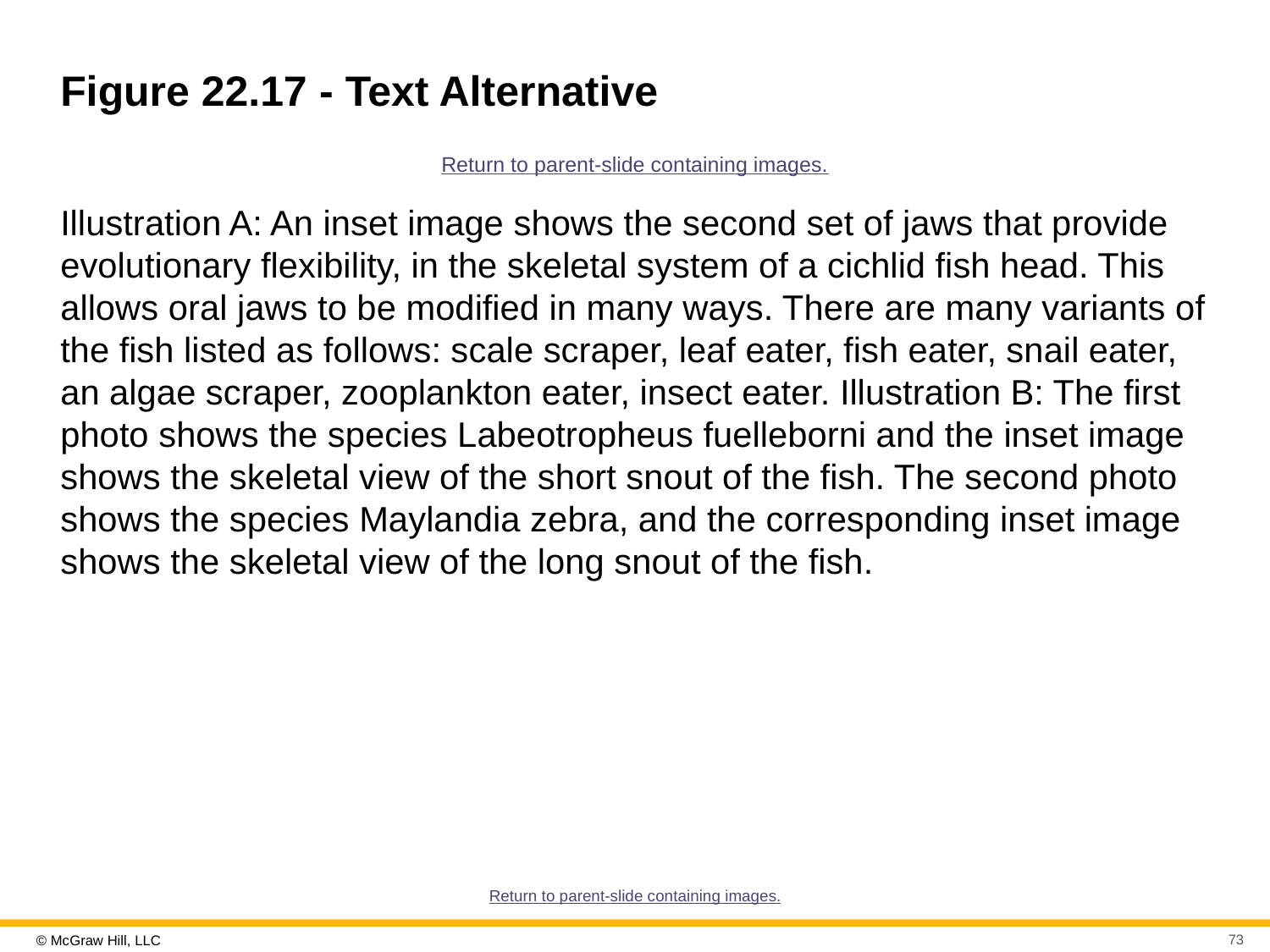

# Figure 22.17 - Text Alternative
Return to parent-slide containing images.
Illustration A: An inset image shows the second set of jaws that provide evolutionary flexibility, in the skeletal system of a cichlid fish head. This allows oral jaws to be modified in many ways. There are many variants of the fish listed as follows: scale scraper, leaf eater, fish eater, snail eater, an algae scraper, zooplankton eater, insect eater. Illustration B: The first photo shows the species Labeotropheus fuelleborni and the inset image shows the skeletal view of the short snout of the fish. The second photo shows the species Maylandia zebra, and the corresponding inset image shows the skeletal view of the long snout of the fish.
Return to parent-slide containing images.
73